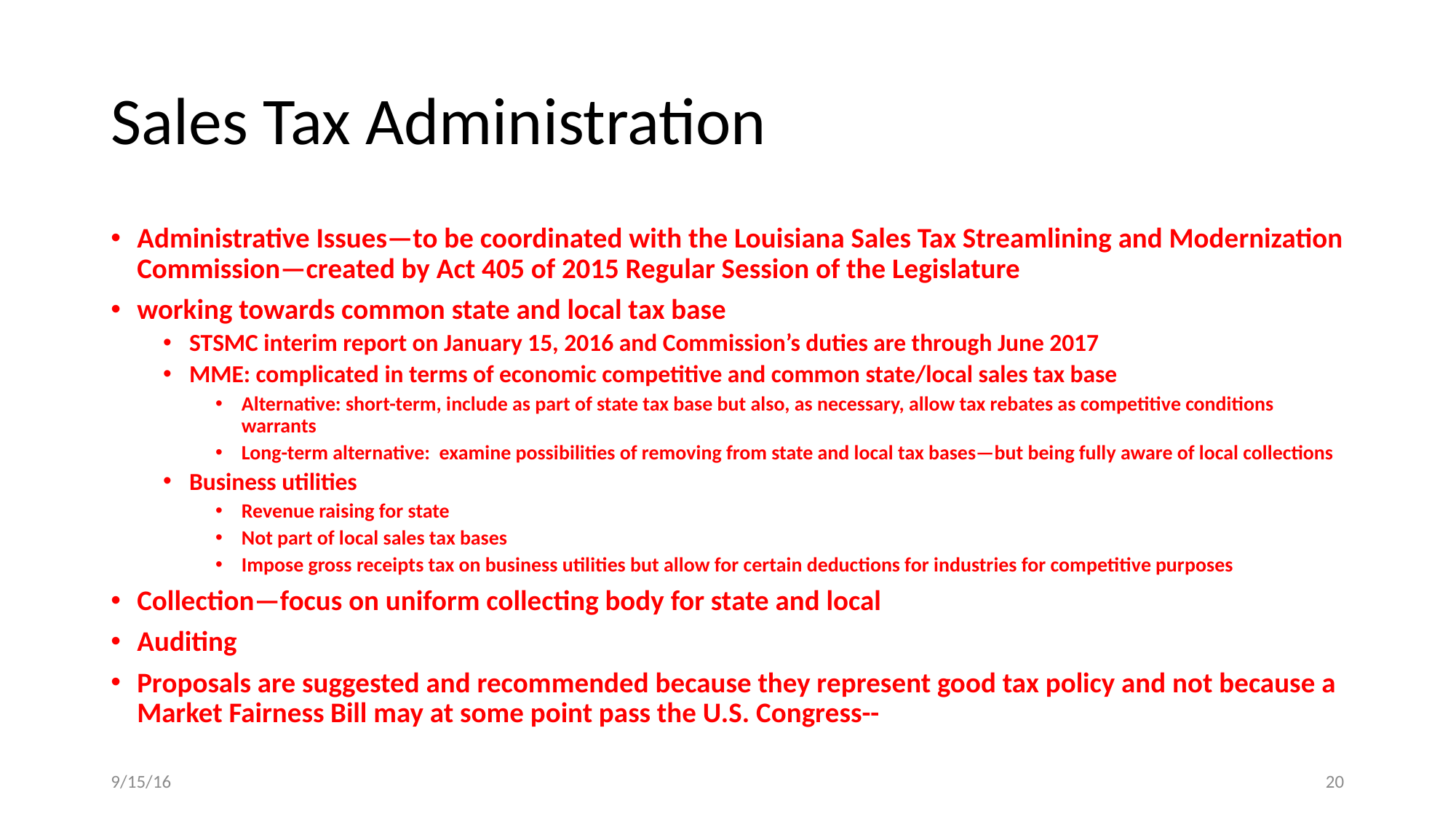

# Sales Tax Administration
Administrative Issues—to be coordinated with the Louisiana Sales Tax Streamlining and Modernization Commission—created by Act 405 of 2015 Regular Session of the Legislature
working towards common state and local tax base
STSMC interim report on January 15, 2016 and Commission’s duties are through June 2017
MME: complicated in terms of economic competitive and common state/local sales tax base
Alternative: short-term, include as part of state tax base but also, as necessary, allow tax rebates as competitive conditions warrants
Long-term alternative:  examine possibilities of removing from state and local tax bases—but being fully aware of local collections
Business utilities
Revenue raising for state
Not part of local sales tax bases
Impose gross receipts tax on business utilities but allow for certain deductions for industries for competitive purposes
Collection—focus on uniform collecting body for state and local
Auditing
Proposals are suggested and recommended because they represent good tax policy and not because a Market Fairness Bill may at some point pass the U.S. Congress--
9/15/16
20